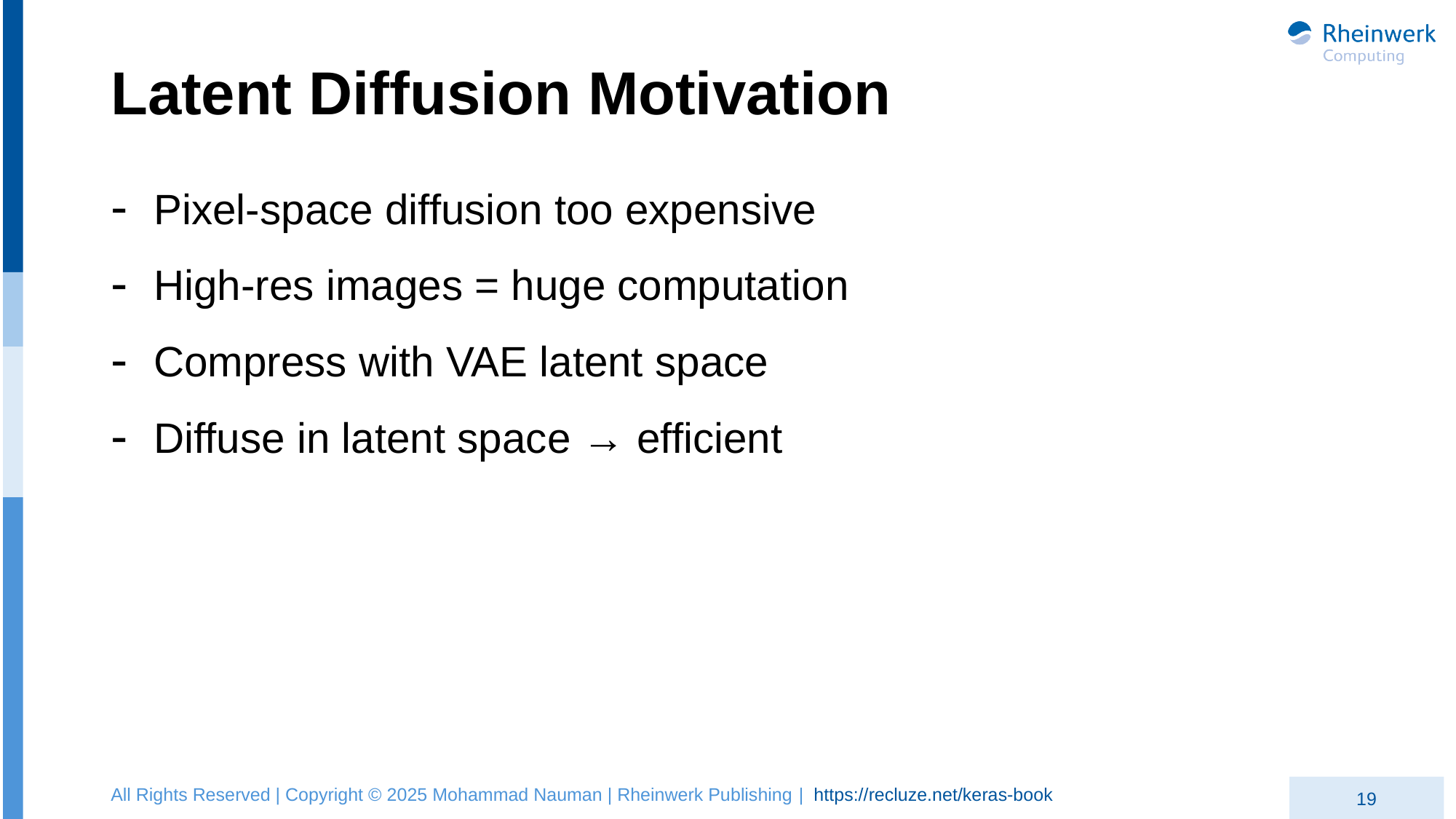

# Latent Diffusion Motivation
Pixel-space diffusion too expensive
High-res images = huge computation
Compress with VAE latent space
Diffuse in latent space → efficient